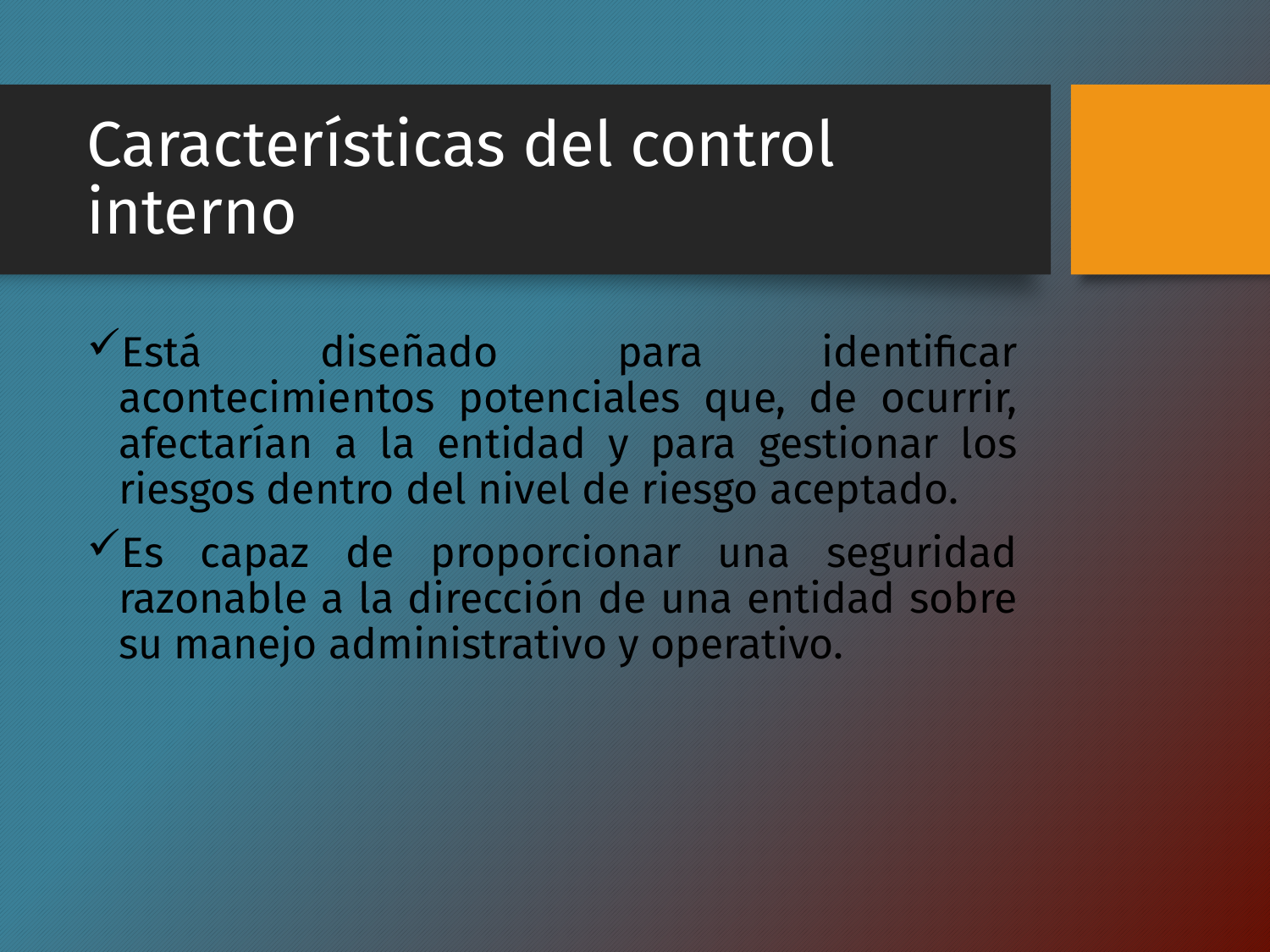

# Características del control interno
Está diseñado para identificar acontecimientos potenciales que, de ocurrir, afectarían a la entidad y para gestionar los riesgos dentro del nivel de riesgo aceptado.
Es capaz de proporcionar una seguridad razonable a la dirección de una entidad sobre su manejo administrativo y operativo.